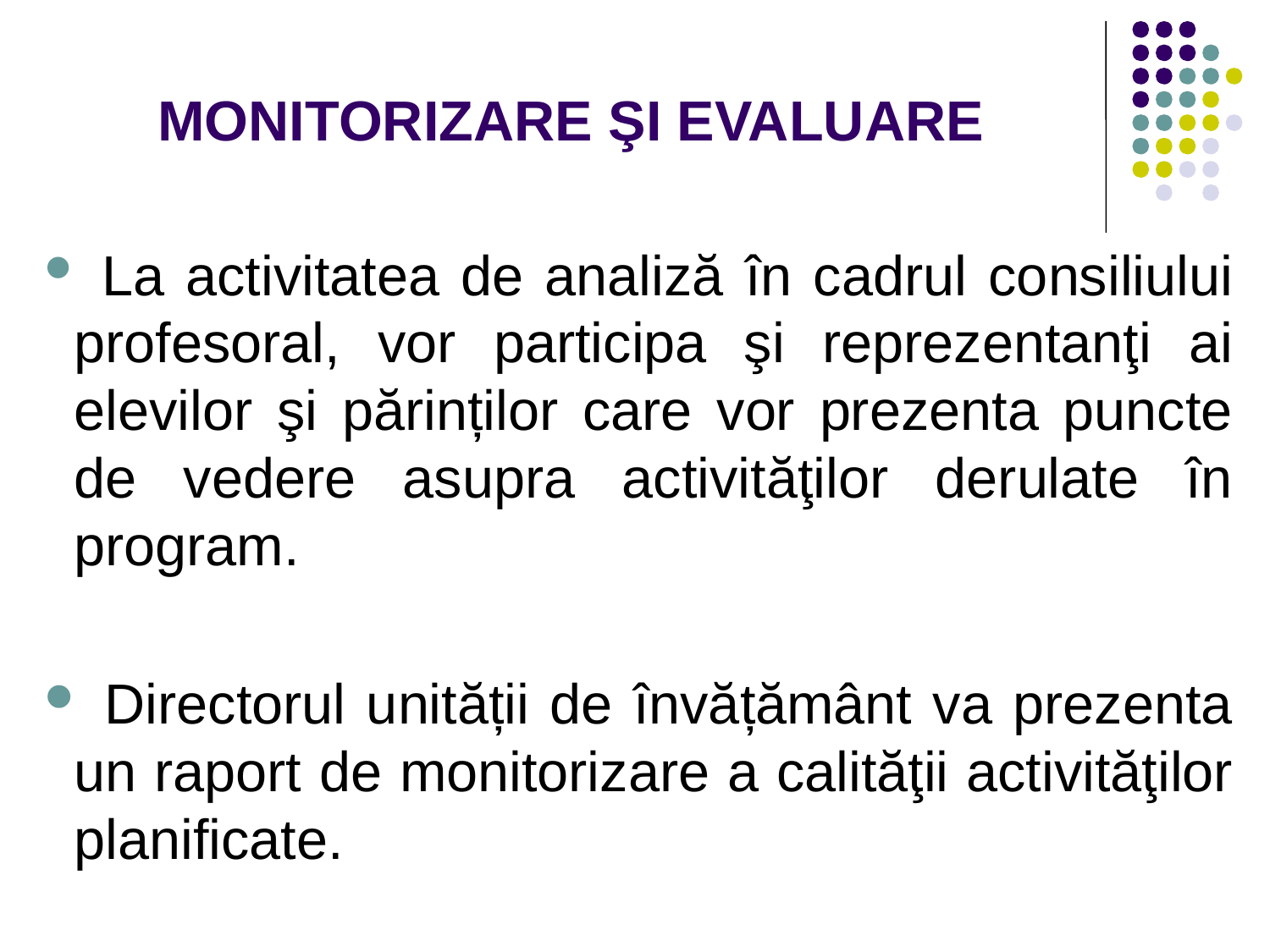

# MONITORIZARE ŞI EVALUARE
 La activitatea de analiză în cadrul consiliului profesoral, vor participa şi reprezentanţi ai elevilor şi părinților care vor prezenta puncte de vedere asupra activităţilor derulate în program.

 Directorul unității de învățământ va prezenta un raport de monitorizare a calităţii activităţilor planificate.